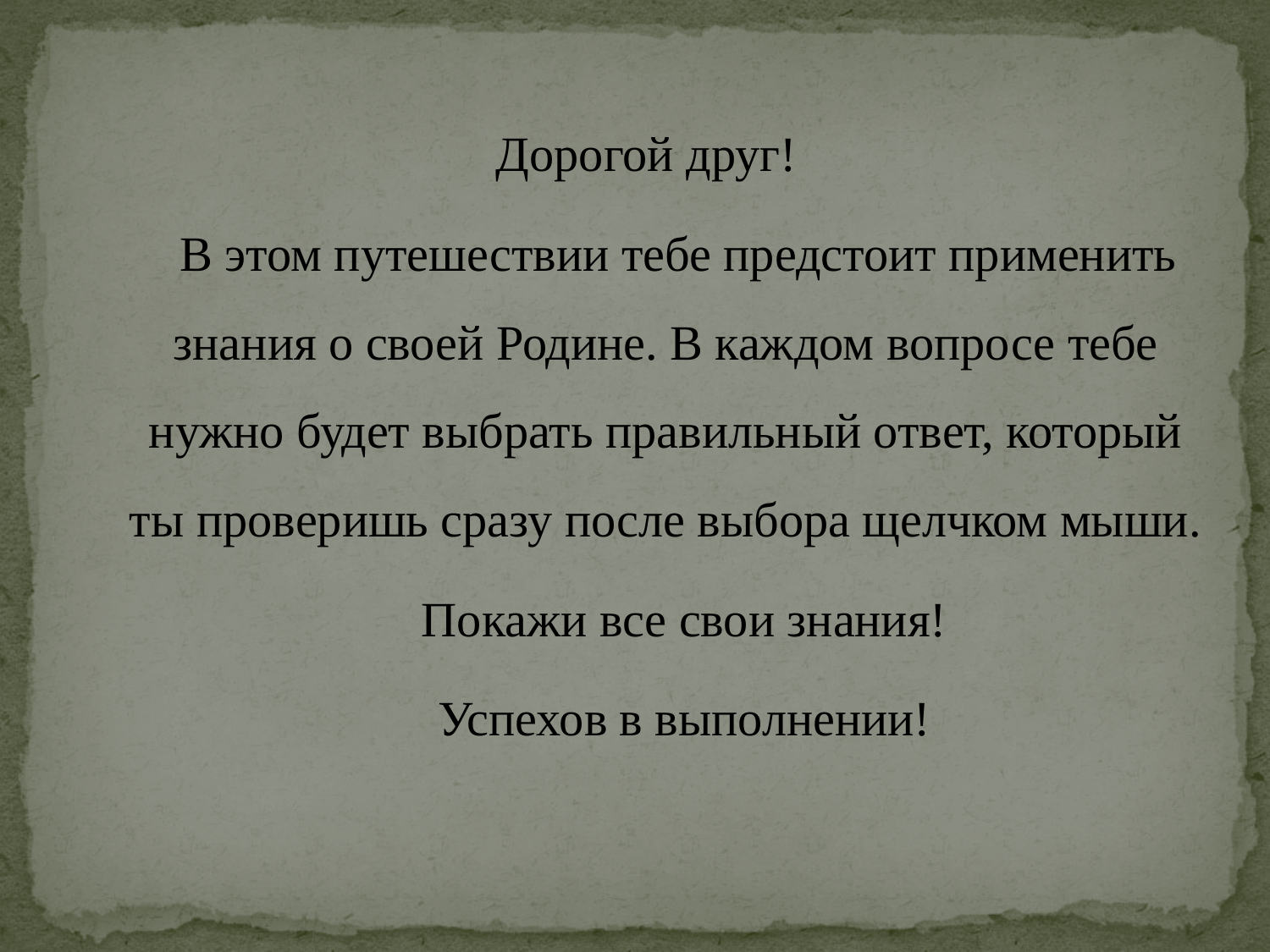

Дорогой друг!
В этом путешествии тебе предстоит применить  знания о своей Родине. В каждом вопросе тебе нужно будет выбрать правильный ответ, который ты проверишь сразу после выбора щелчком мыши.
Покажи все свои знания!
Успехов в выполнении!